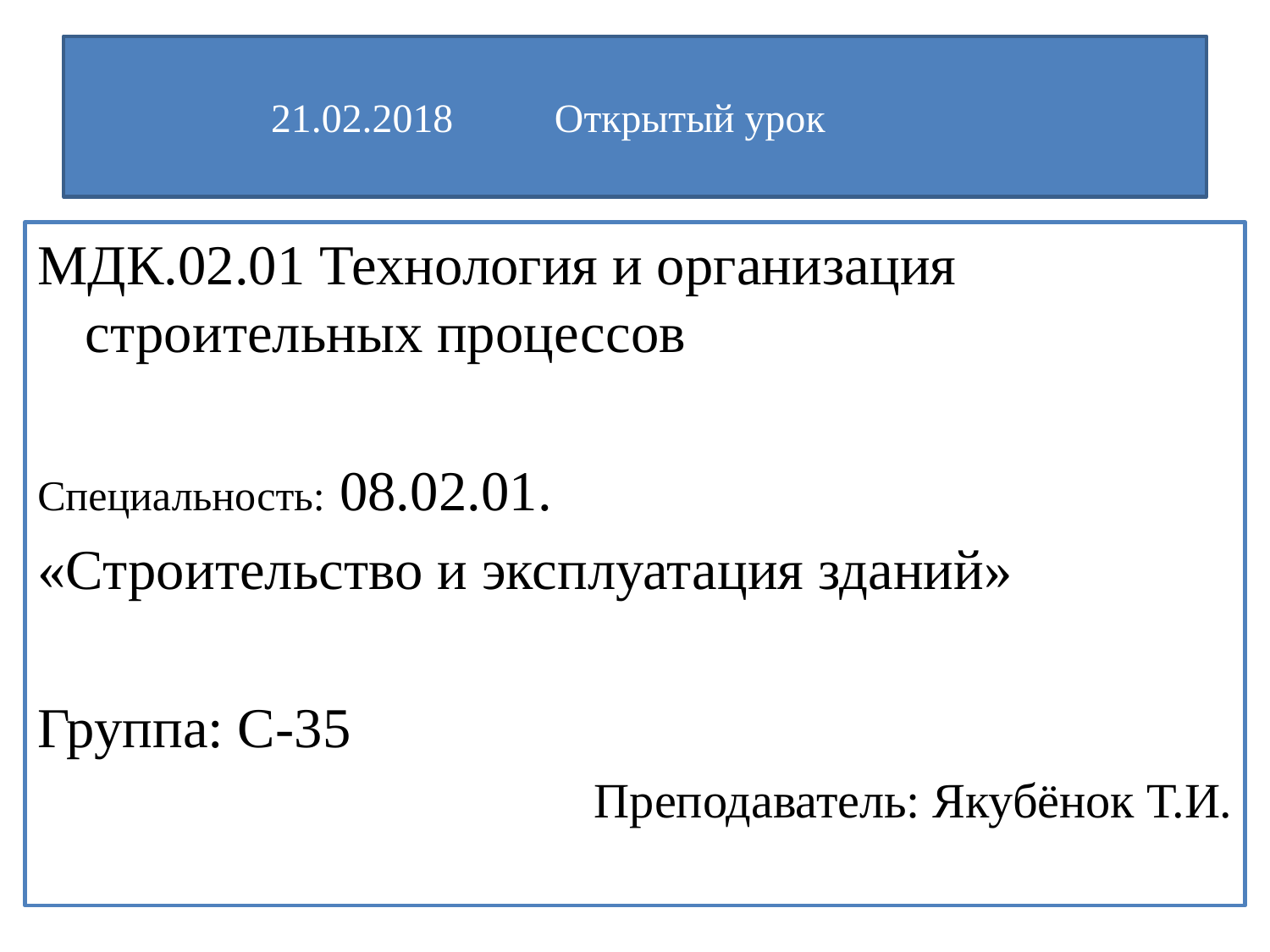

# 21.02.2018          Открытый урок
МДК.02.01 Технология и организация               строительных процессов

Специальность: 08.02.01.
«Строительство и эксплуатация зданий»

Группа: С-35
Преподаватель: Якубёнок Т.И.